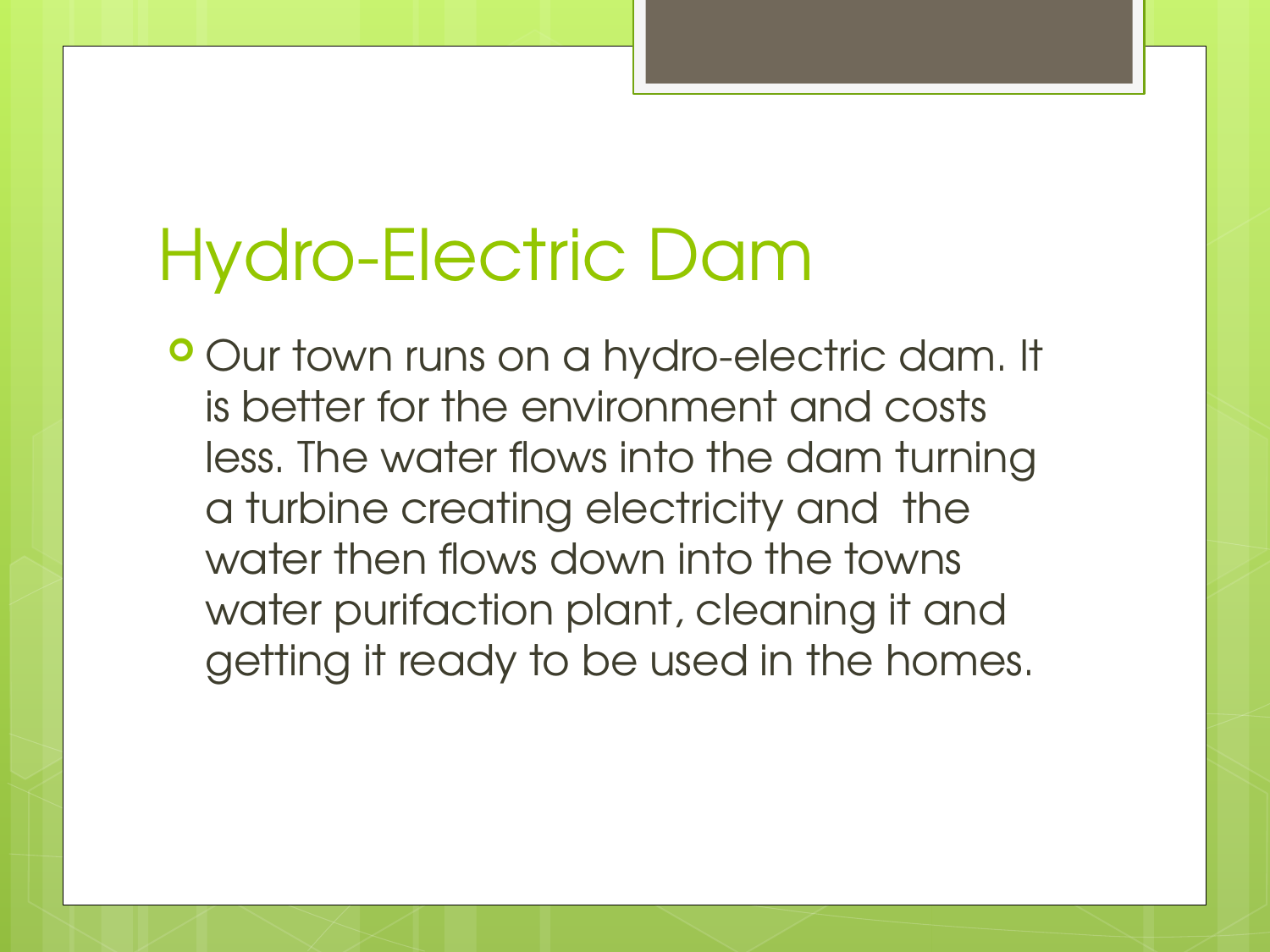

# Hydro-Electric Dam
Our town runs on a hydro-electric dam. It is better for the environment and costs less. The water flows into the dam turning a turbine creating electricity and  the water then flows down into the towns water purifaction plant, cleaning it and getting it ready to be used in the homes.